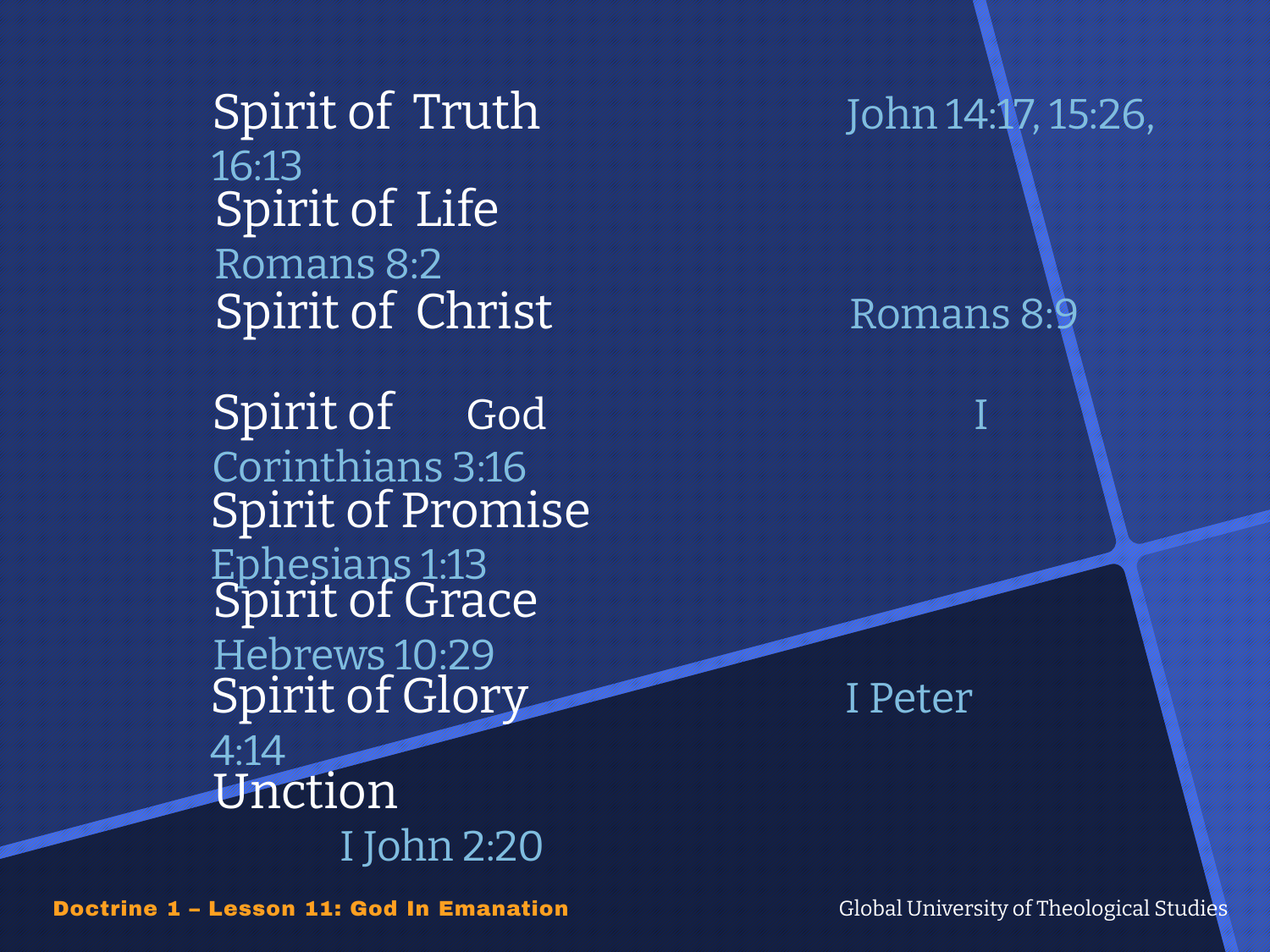

Spirit of  Truth			John 14:17, 15:26, 16:13
Spirit of  Life				Romans 8:2
Spirit of  Christ			Romans 8:9
Spirit of 	God				I Corinthians 3:16
Spirit of Promise			Ephesians 1:13
Spirit of Grace			Hebrews 10:29
Spirit of Glory			I Peter 4:14
Unction						I John 2:20
Doctrine 1 – Lesson 11: God In Emanation                                  Global University of Theological Studies